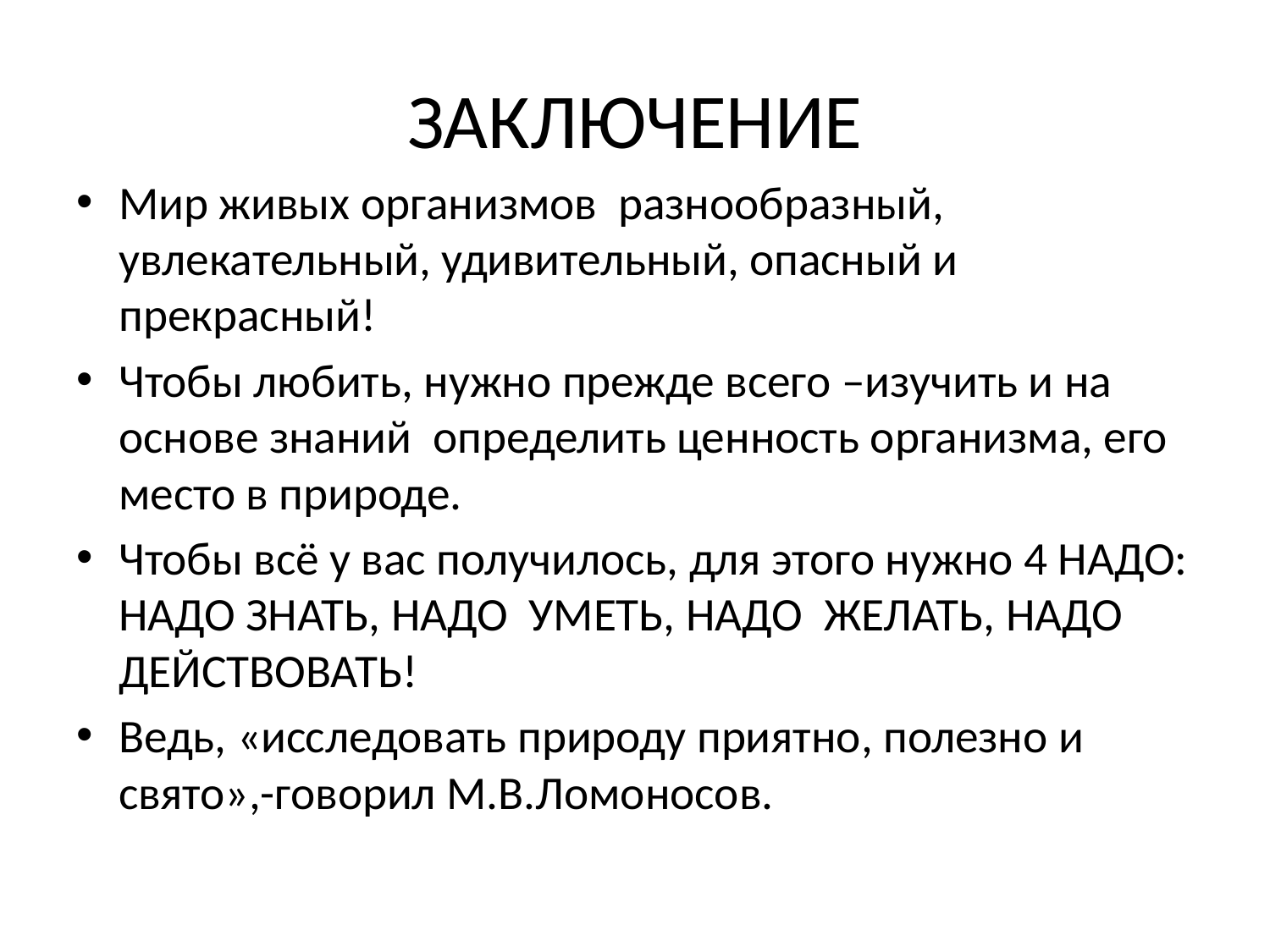

# ЗАКЛЮЧЕНИЕ
Мир живых организмов  разнообразный, увлекательный, удивительный, опасный и прекрасный!
Чтобы любить, нужно прежде всего –изучить и на основе знаний  определить ценность организма, его место в природе.
Чтобы всё у вас получилось, для этого нужно 4 НАДО:
НАДО ЗНАТЬ, НАДО  УМЕТЬ, НАДО  ЖЕЛАТЬ, НАДО  ДЕЙСТВОВАТЬ!
Ведь, «исследовать природу приятно, полезно и свято»,-говорил М.В.Ломоносов.